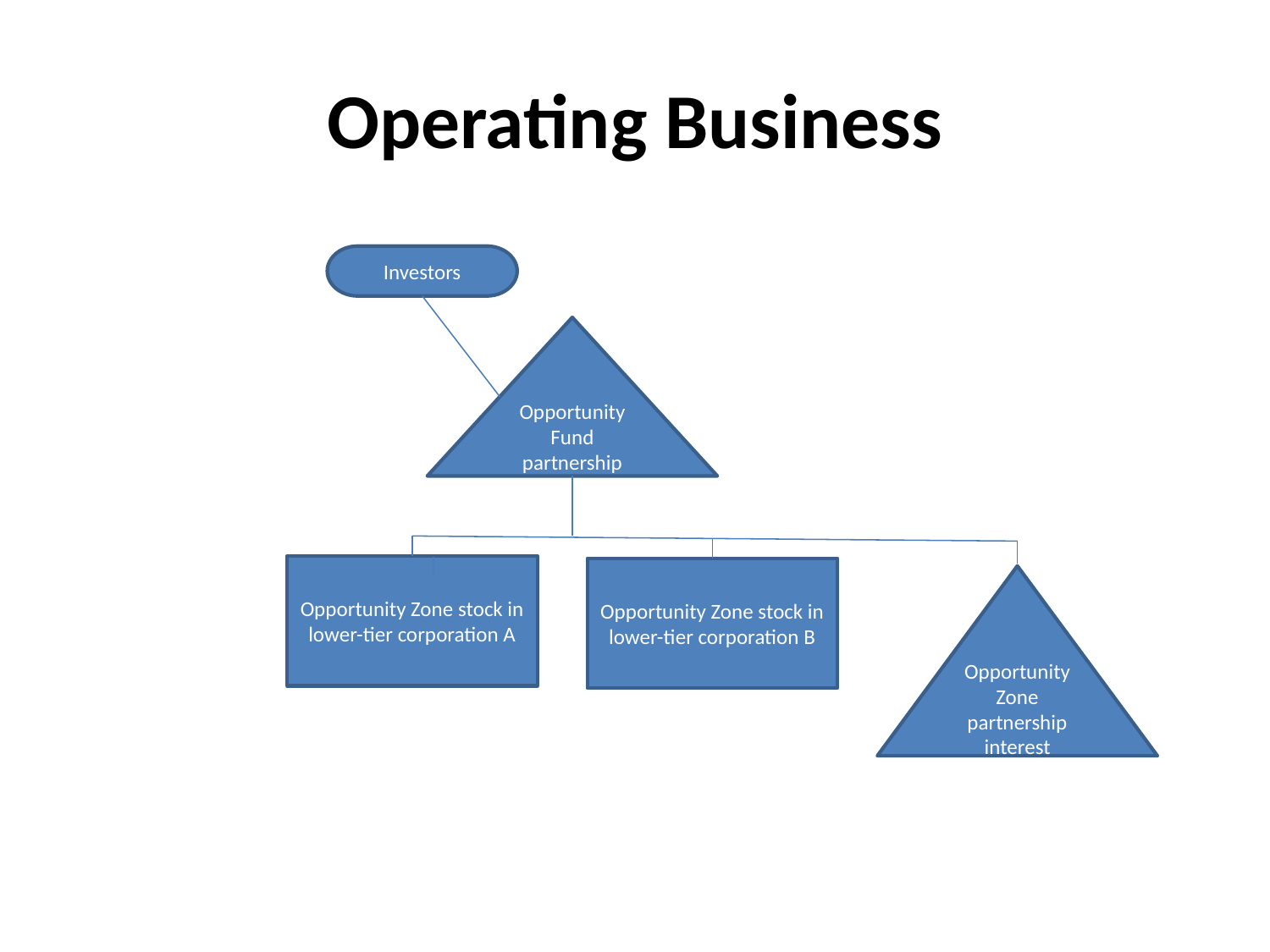

# Operating Business
Investors
Opportunity Fund partnership
Opportunity Zone stock in lower-tier corporation A
Opportunity Zone stock in lower-tier corporation B
Opportunity Zone partnership interest